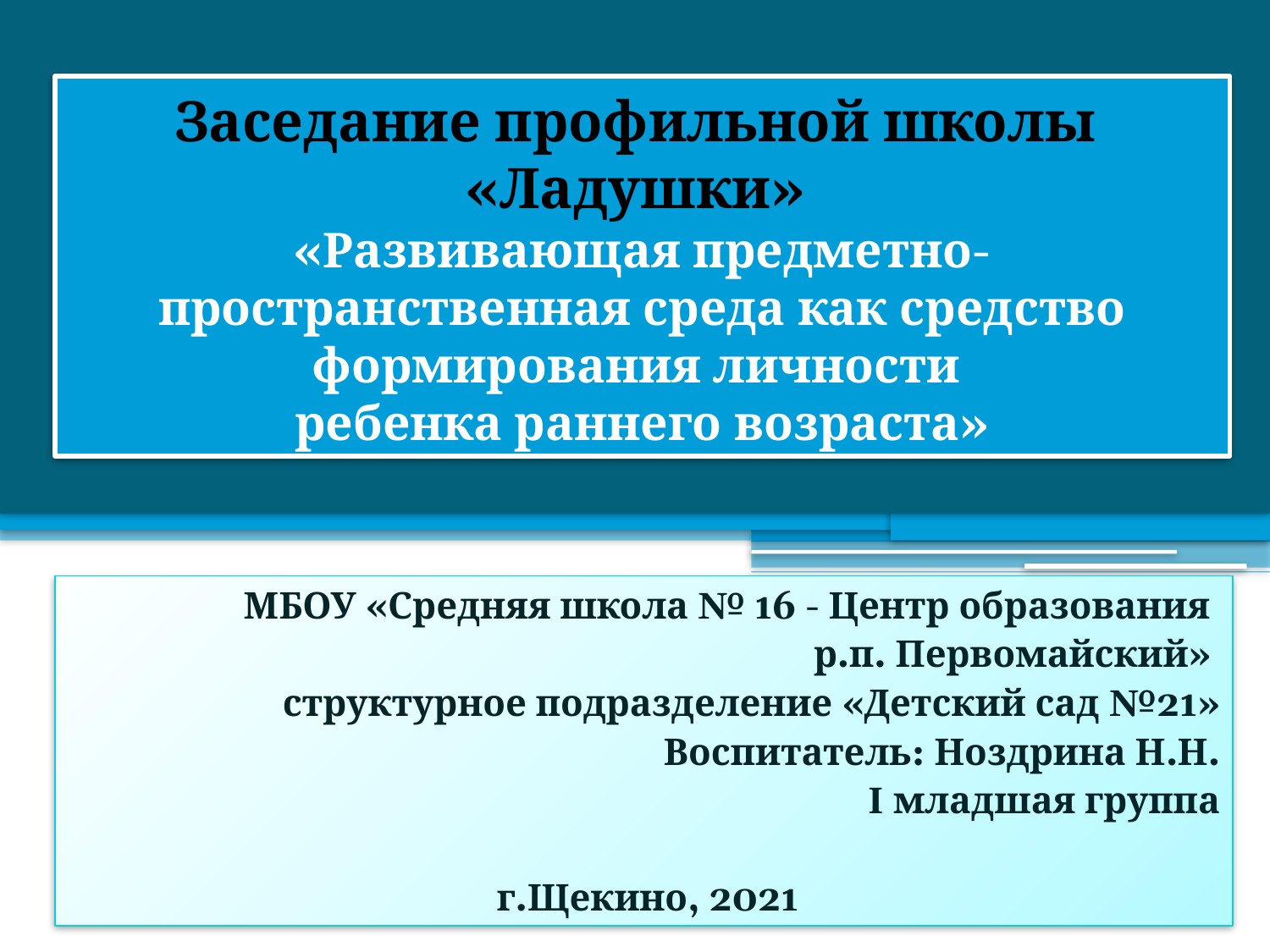

# Заседание профильной школы «Ладушки» «Развивающая предметно-пространственная среда как средство формирования личности ребенка раннего возраста»
МБОУ «Средняя школа № 16 - Центр образования
р.п. Первомайский»
структурное подразделение «Детский сад №21»
Воспитатель: Ноздрина Н.Н.
I младшая группа

г.Щекино, 2021